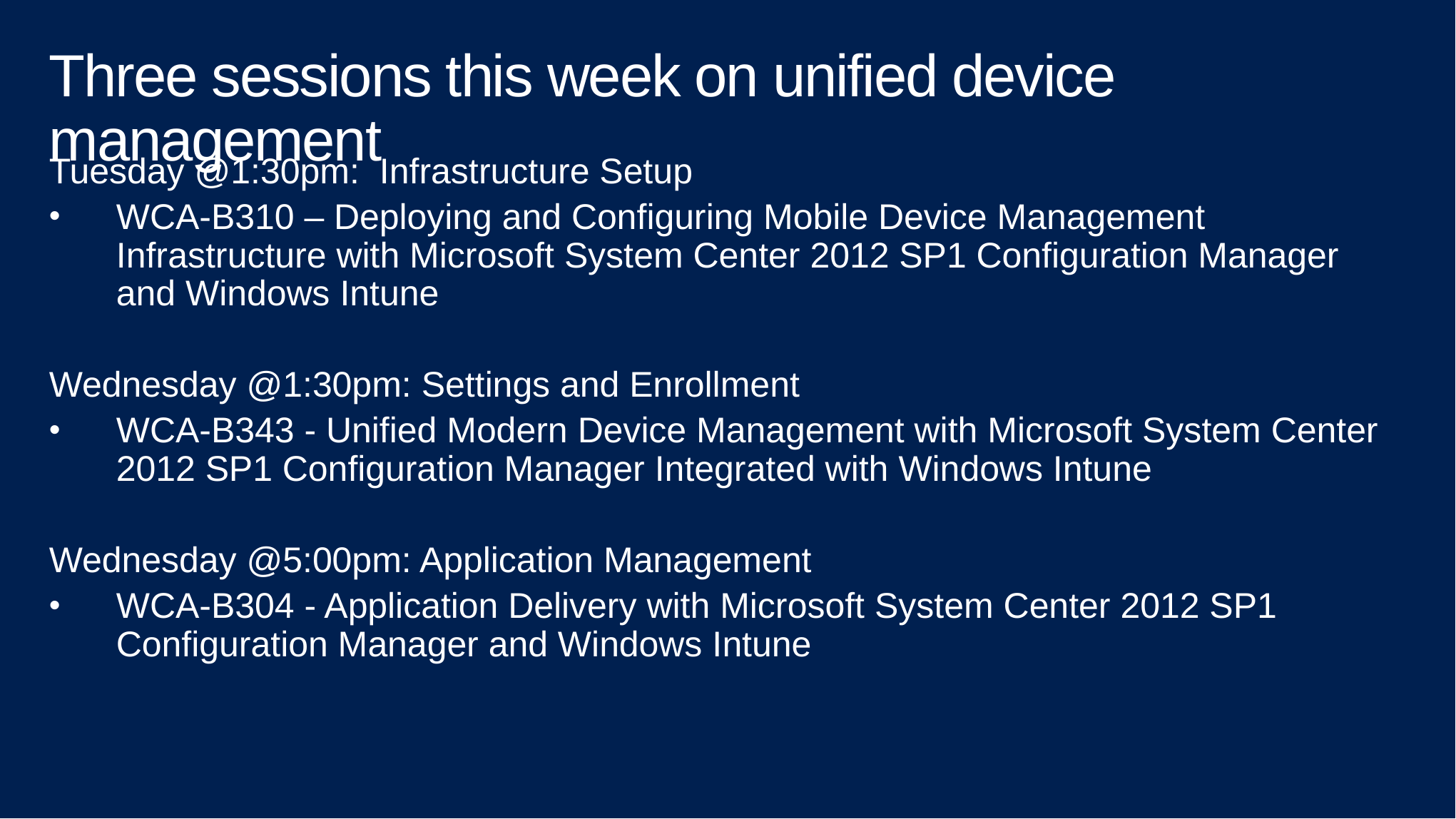

# Three sessions this week on unified device management
Tuesday @1:30pm:  Infrastructure Setup
WCA-B310 – Deploying and Configuring Mobile Device Management Infrastructure with Microsoft System Center 2012 SP1 Configuration Manager and Windows Intune

Wednesday @1:30pm: Settings and Enrollment
WCA-B343 - Unified Modern Device Management with Microsoft System Center 2012 SP1 Configuration Manager Integrated with Windows Intune

Wednesday @5:00pm: Application Management
WCA-B304 - Application Delivery with Microsoft System Center 2012 SP1 Configuration Manager and Windows Intune